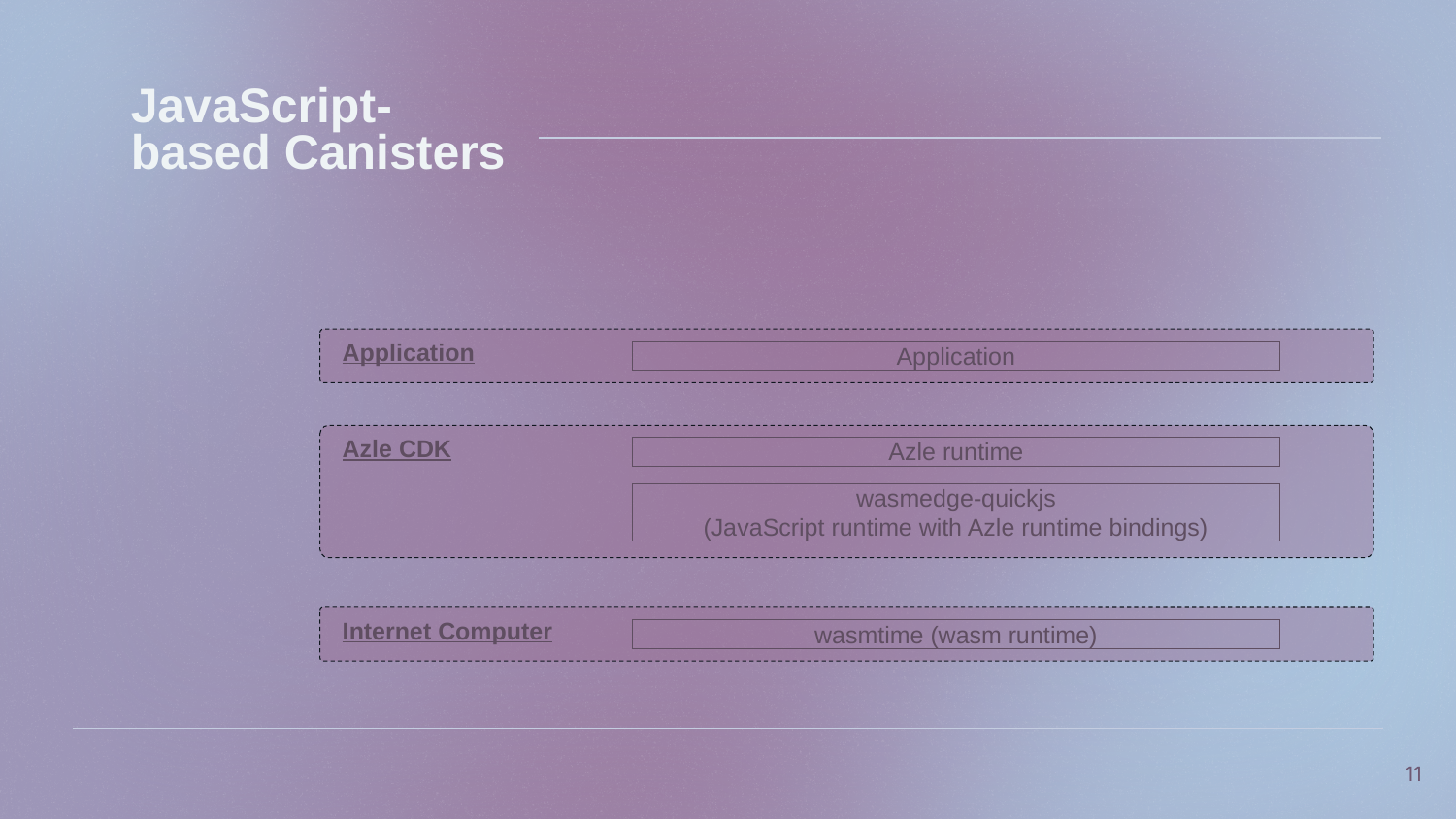

JavaScript-based Canisters

Application
Application

Azle CDK
Azle runtime
wasmedge-quickjs
(JavaScript runtime with Azle runtime bindings)

Internet Computer
wasmtime (wasm runtime)
11